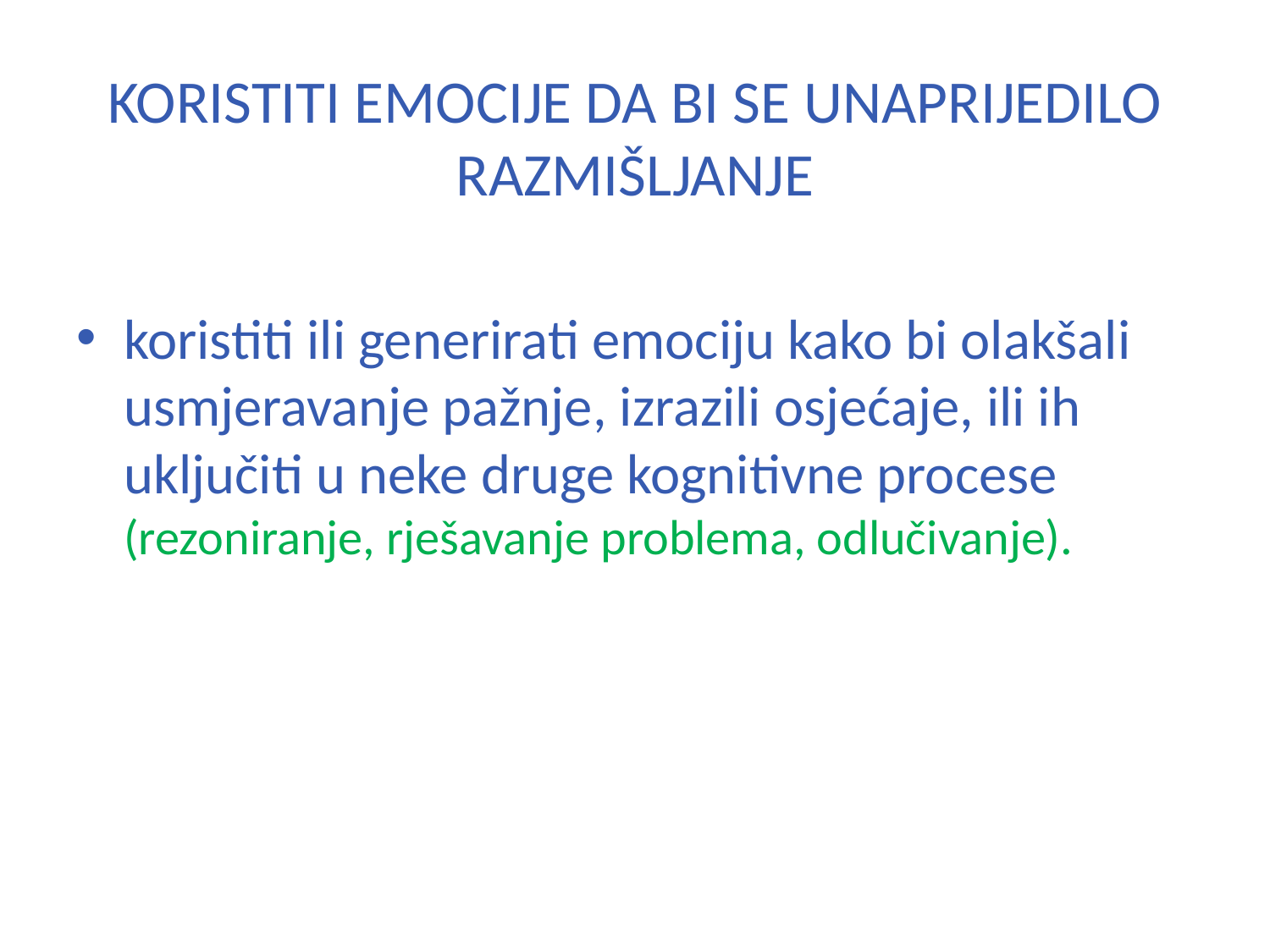

# KORISTITI EMOCIJE DA BI SE UNAPRIJEDILO RAZMIŠLJANJE
koristiti ili generirati emociju kako bi olakšali usmjeravanje pažnje, izrazili osjećaje, ili ih uključiti u neke druge kognitivne procese (rezoniranje, rješavanje problema, odlučivanje).